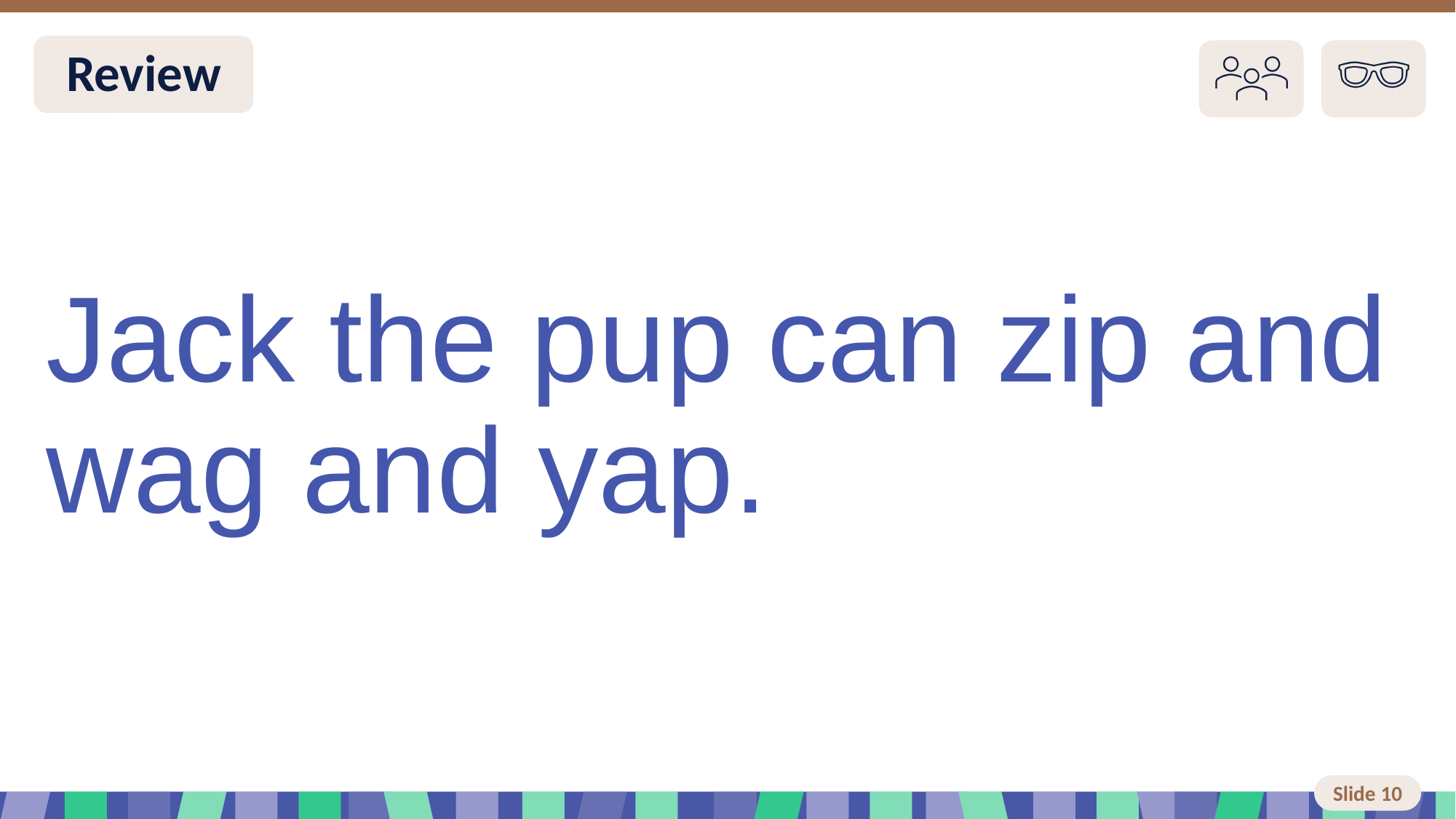

# Slide 10 Review
Jack the pup can zip and wag and yap.